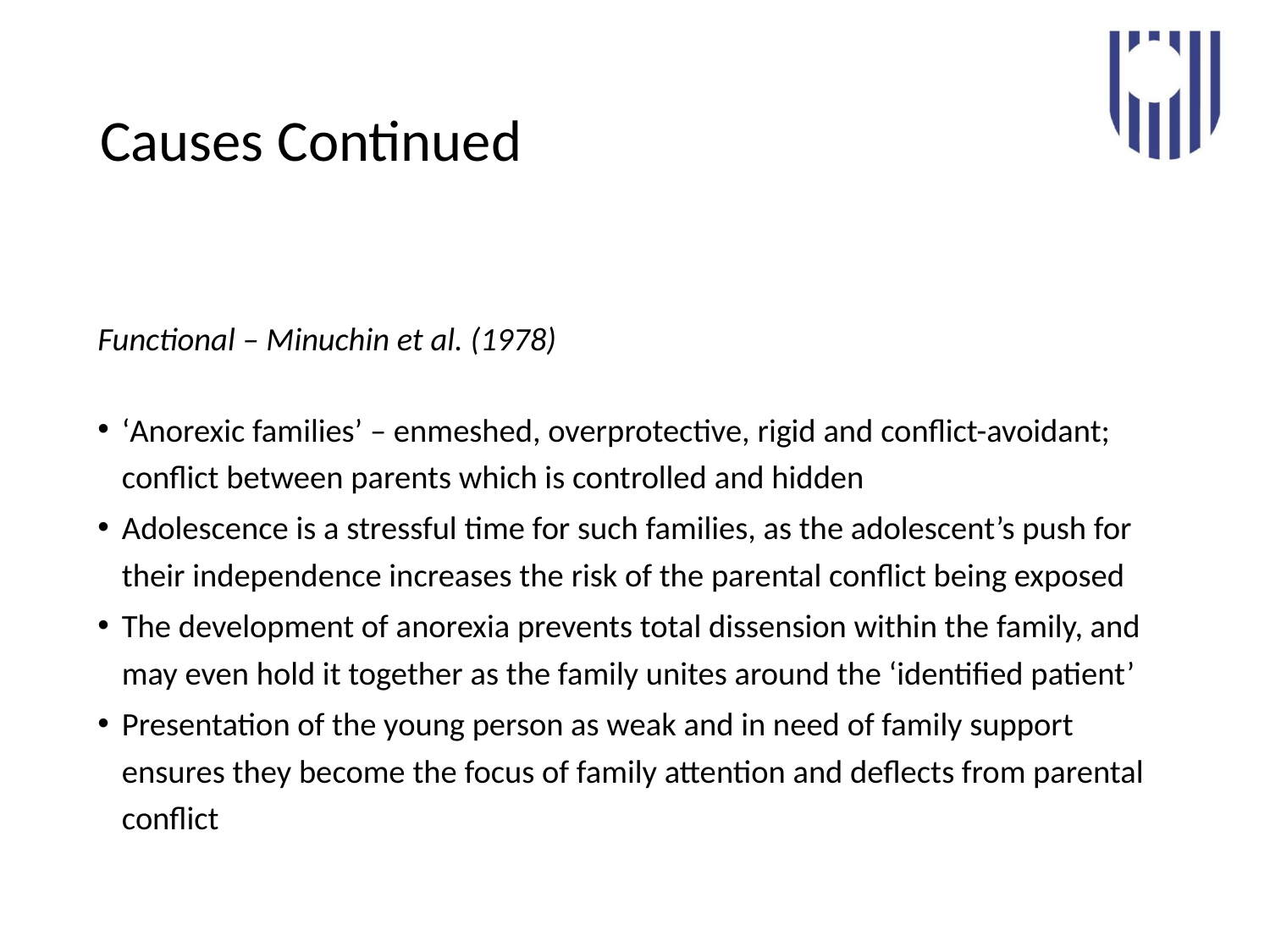

# Causes Continued
Functional – Minuchin et al. (1978)

‘Anorexic families’ – enmeshed, overprotective, rigid and conflict-avoidant; conflict between parents which is controlled and hidden
Adolescence is a stressful time for such families, as the adolescent’s push for their independence increases the risk of the parental conflict being exposed
The development of anorexia prevents total dissension within the family, and may even hold it together as the family unites around the ‘identified patient’
Presentation of the young person as weak and in need of family support ensures they become the focus of family attention and deflects from parental conflict